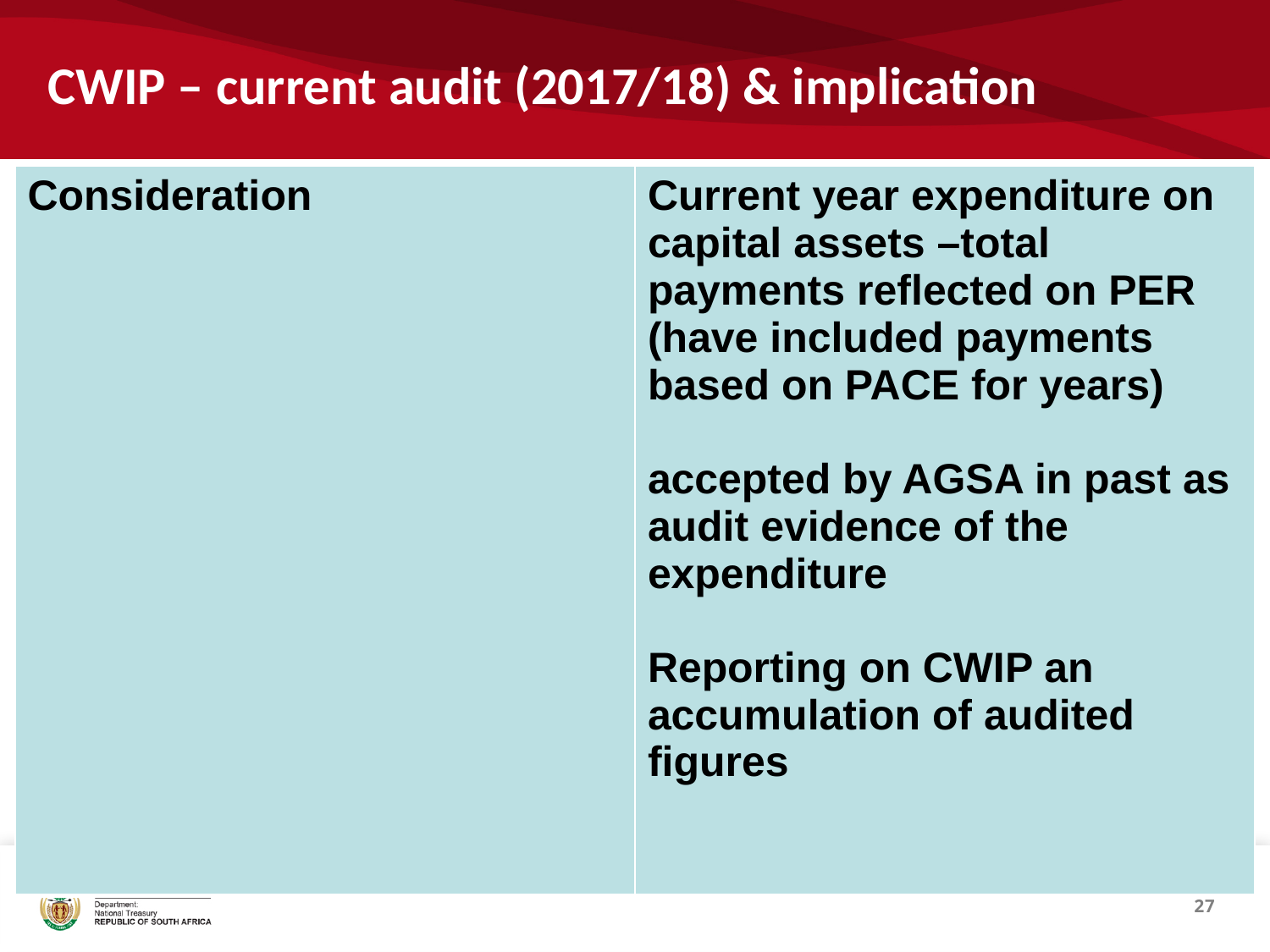

# CWIP – current audit (2017/18) & implication

| Consideration | Current year expenditure on capital assets –total payments reflected on PER (have included payments based on PACE for years) accepted by AGSA in past as audit evidence of the expenditure Reporting on CWIP an accumulation of audited figures |
| --- | --- |
27